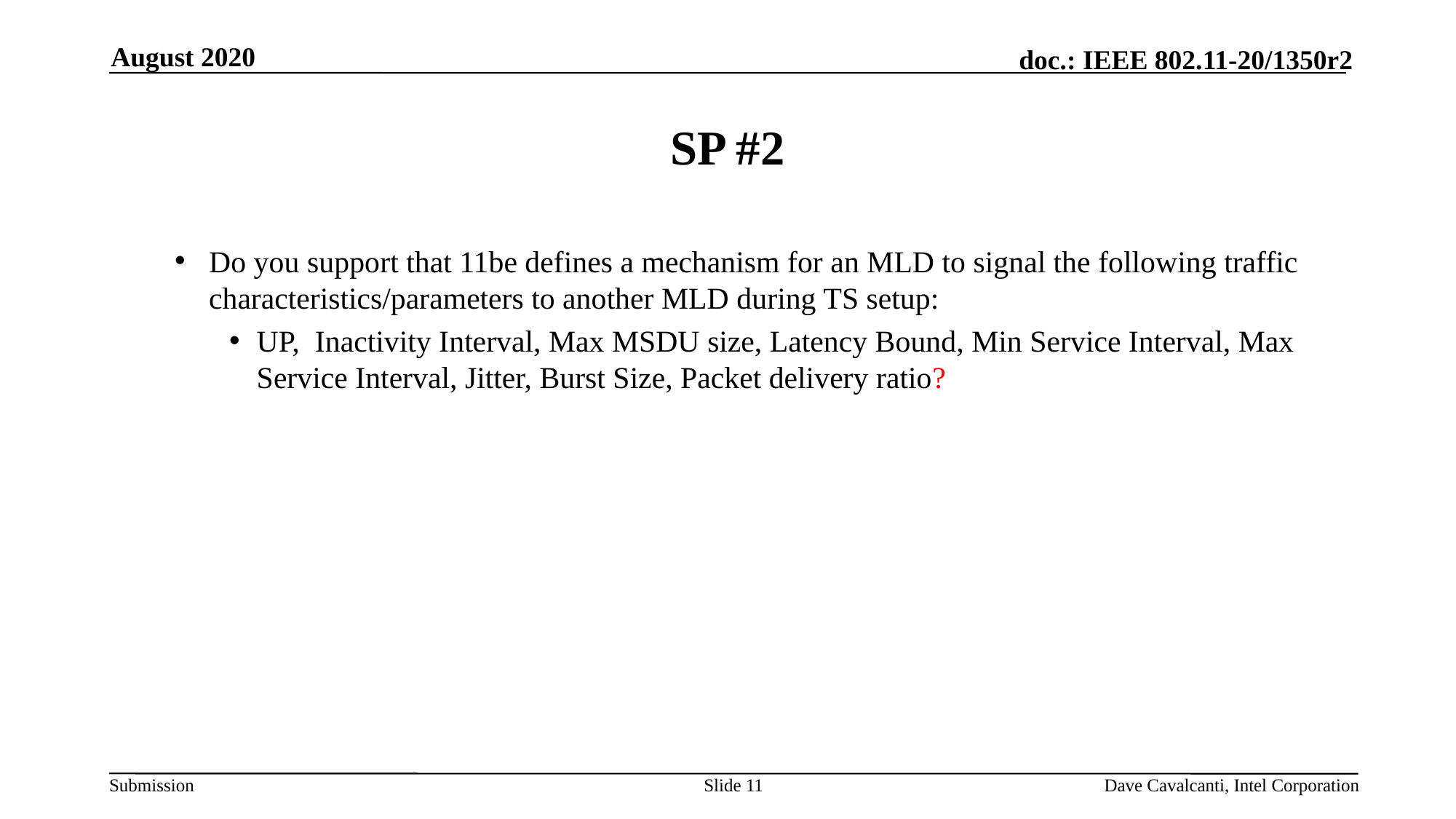

August 2020
# SP #2
Do you support that 11be defines a mechanism for an MLD to signal the following traffic characteristics/parameters to another MLD during TS setup:
UP,  Inactivity Interval, Max MSDU size, Latency Bound, Min Service Interval, Max Service Interval, Jitter, Burst Size, Packet delivery ratio?

Slide 11
Dave Cavalcanti, Intel Corporation